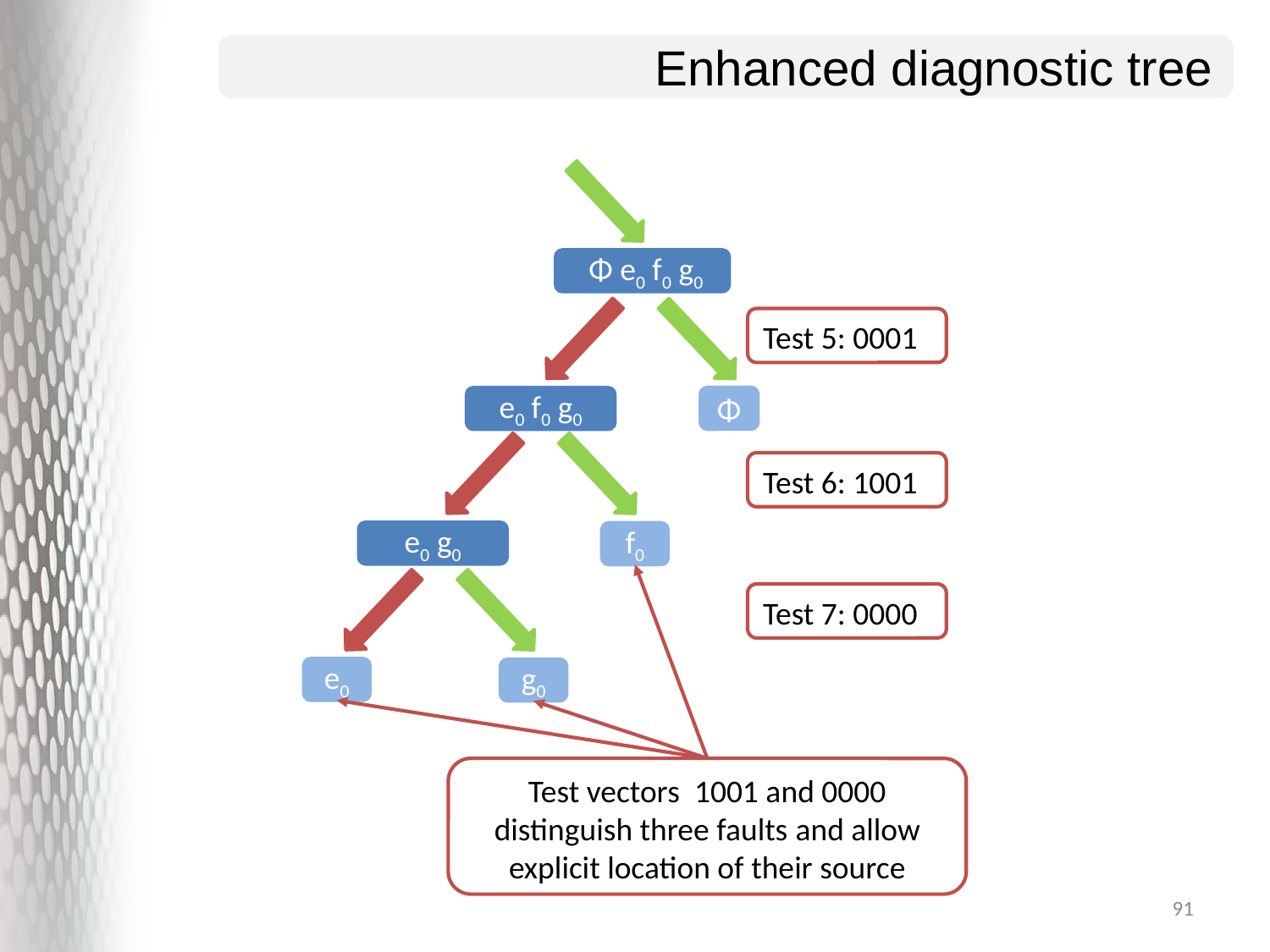

# Enhanced diagnostic tree

 Φ e0 f0 g0

Test 5: 0001
Φ
e0 f0 g0

Test 6: 1001
e0 g0
f0

Test 7: 0000
e0
g0
Test vectors  1001 and 0000 distinguish three faults and allow explicit location of their source
91